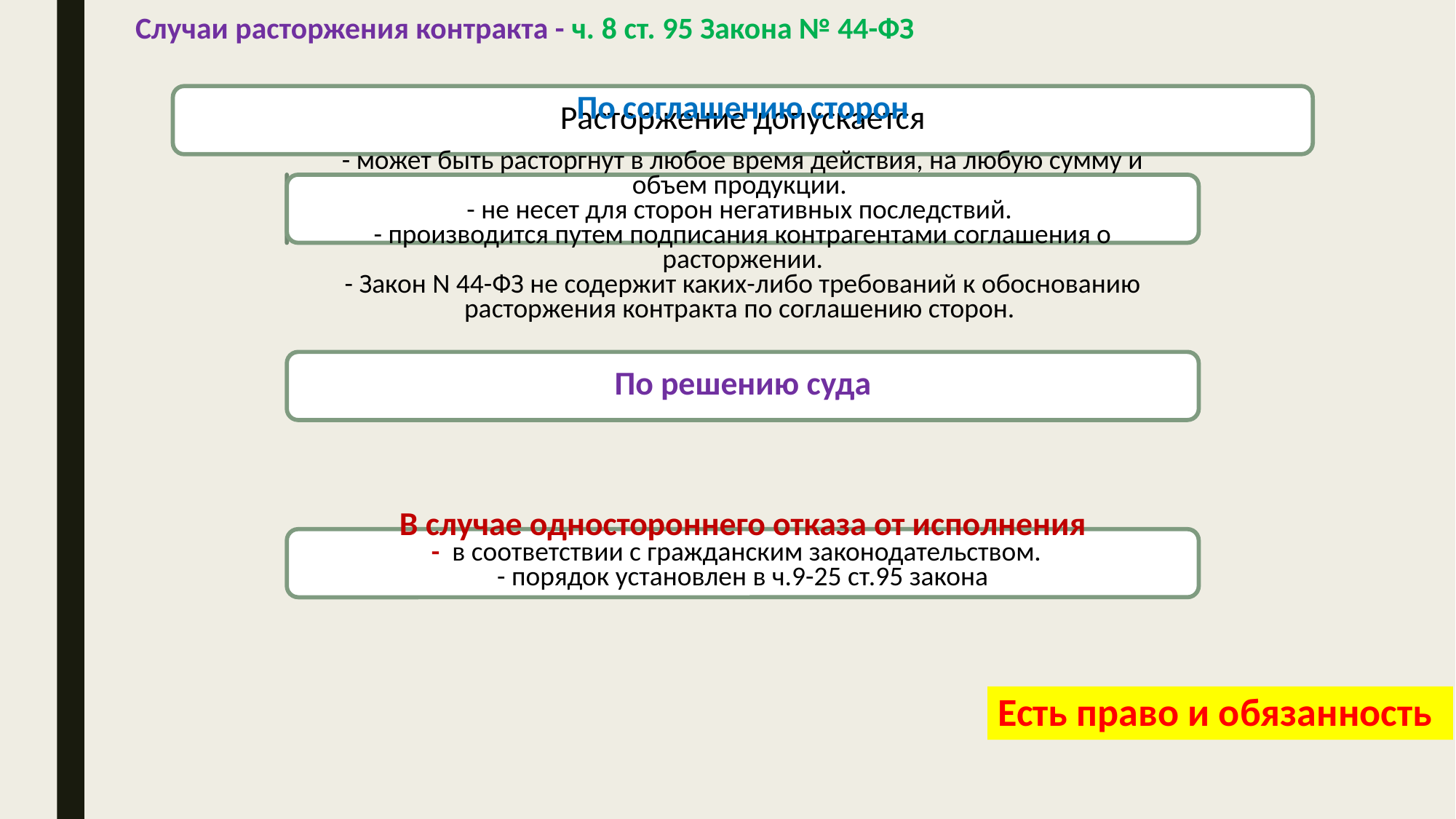

Случаи расторжения контракта - ч. 8 ст. 95 Закона № 44-ФЗ
Расторжение допускается
По соглашению сторон
- может быть расторгнут в любое время действия, на любую сумму и объем продукции.
- не несет для сторон негативных последствий.
- производится путем подписания контрагентами соглашения о расторжении.
- Закон N 44-ФЗ не содержит каких-либо требований к обоснованию расторжения контракта по соглашению сторон.
По решению суда
В случае одностороннего отказа от исполнения
-  в соответствии с гражданским законодательством.
- порядок установлен в ч.9-25 ст.95 закона
Есть право и обязанность